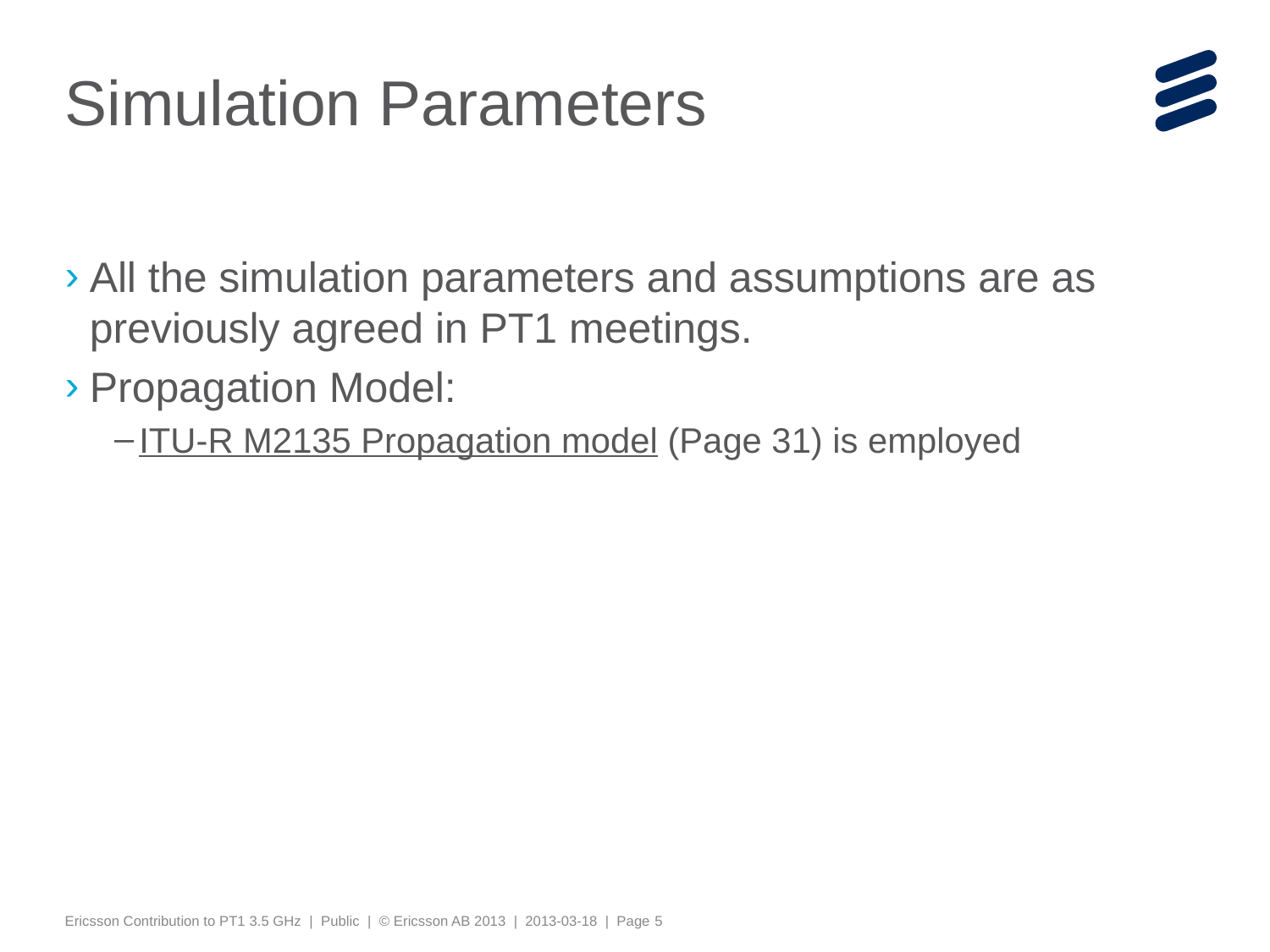

# Simulation Parameters
All the simulation parameters and assumptions are as previously agreed in PT1 meetings.
Propagation Model:
ITU-R M2135 Propagation model (Page 31) is employed